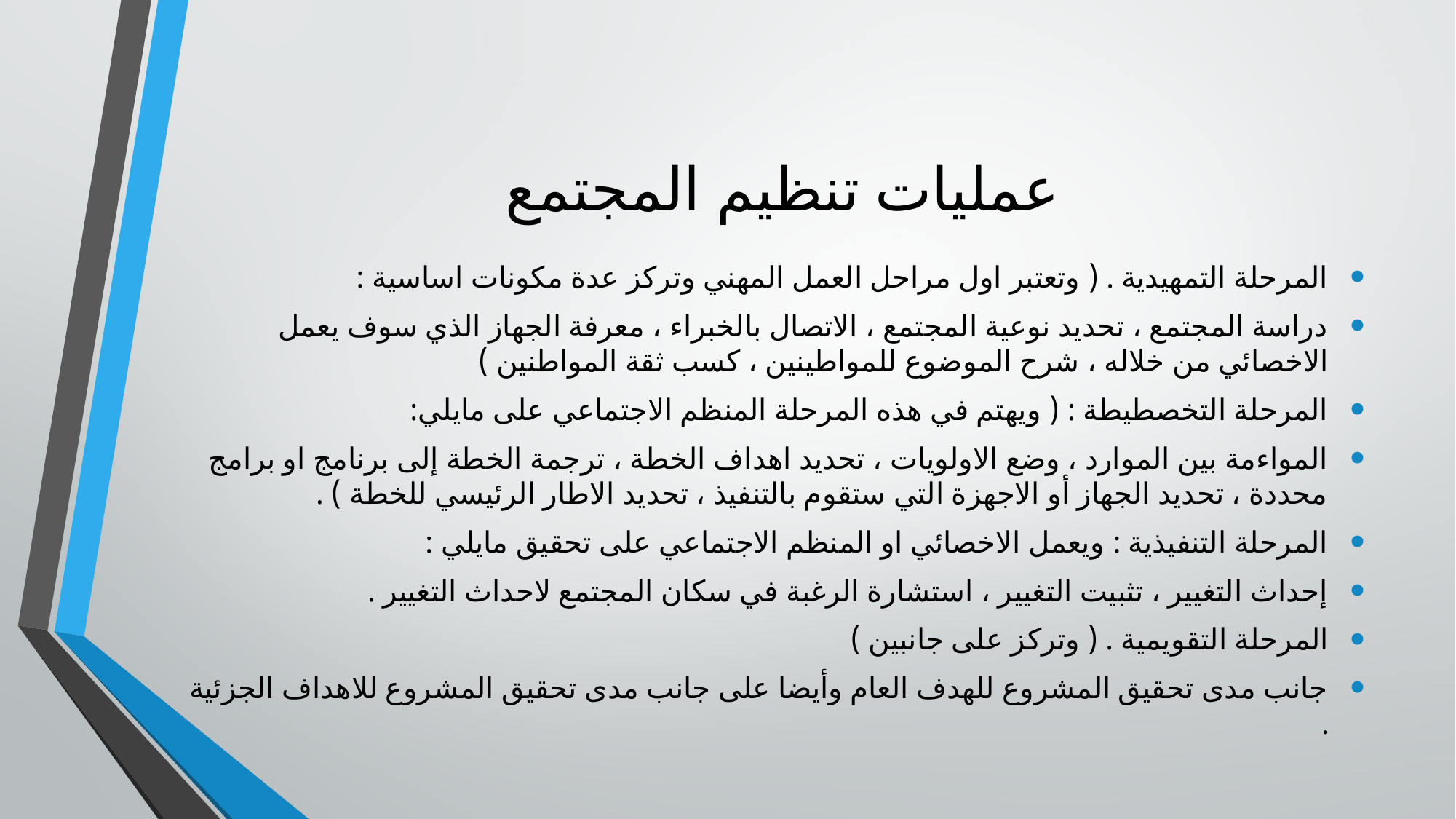

# عمليات تنظيم المجتمع
المرحلة التمهيدية . ( وتعتبر اول مراحل العمل المهني وتركز عدة مكونات اساسية :
دراسة المجتمع ، تحديد نوعية المجتمع ، الاتصال بالخبراء ، معرفة الجهاز الذي سوف يعمل الاخصائي من خلاله ، شرح الموضوع للمواطينين ، كسب ثقة المواطنين )
المرحلة التخصطيطة : ( ويهتم في هذه المرحلة المنظم الاجتماعي على مايلي:
المواءمة بين الموارد ، وضع الاولويات ، تحديد اهداف الخطة ، ترجمة الخطة إلى برنامج او برامج محددة ، تحديد الجهاز أو الاجهزة التي ستقوم بالتنفيذ ، تحديد الاطار الرئيسي للخطة ) .
المرحلة التنفيذية : ويعمل الاخصائي او المنظم الاجتماعي على تحقيق مايلي :
إحداث التغيير ، تثبيت التغيير ، استشارة الرغبة في سكان المجتمع لاحداث التغيير .
المرحلة التقويمية . ( وتركز على جانبين )
جانب مدى تحقيق المشروع للهدف العام وأيضا على جانب مدى تحقيق المشروع للاهداف الجزئية .